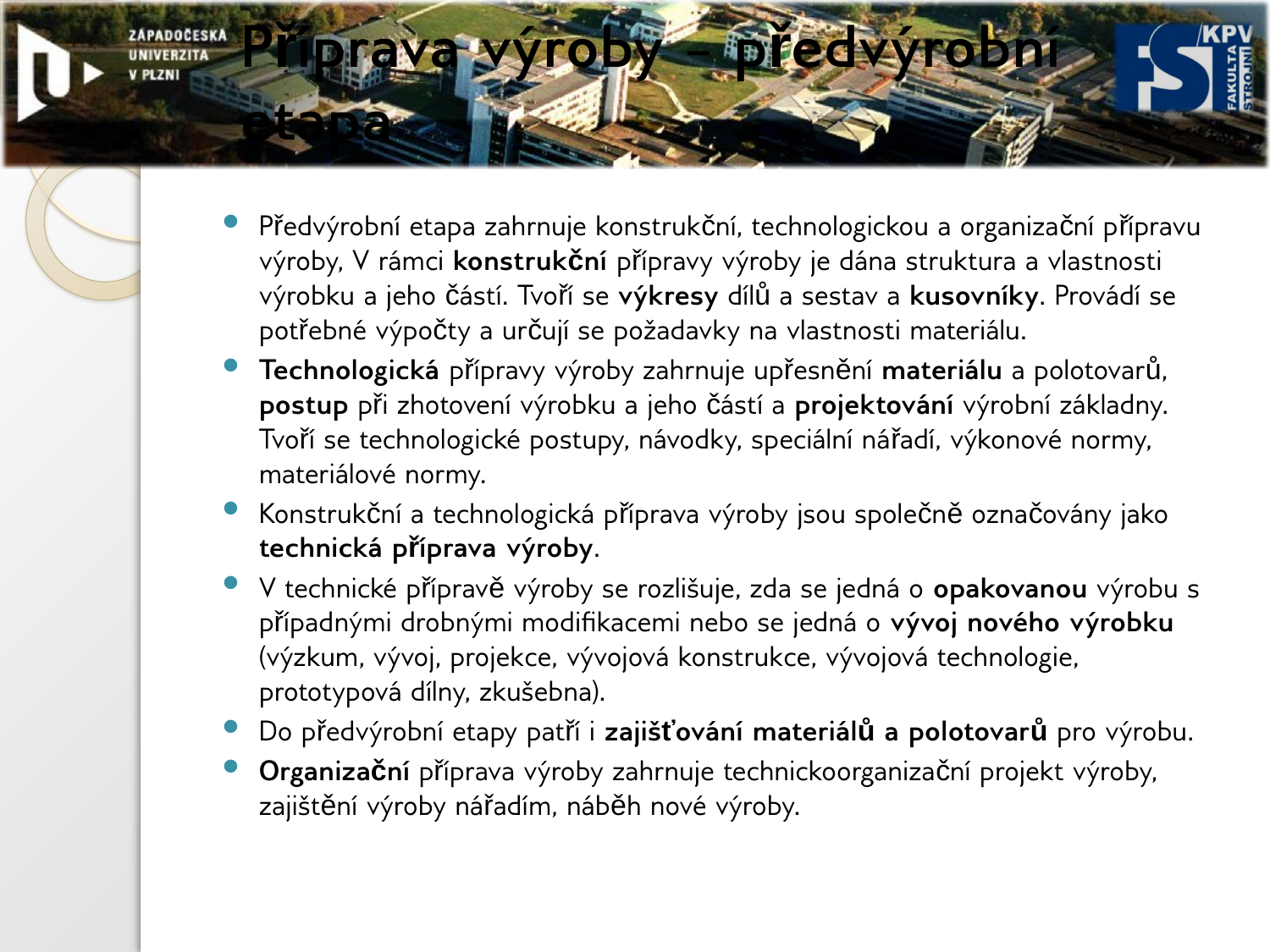

# Příprava výroby – předvýrobní etapa
Předvýrobní etapa zahrnuje konstrukční, technologickou a organizační přípravu výroby, V rámci konstrukční přípravy výroby je dána struktura a vlastnosti výrobku a jeho částí. Tvoří se výkresy dílů a sestav a kusovníky. Provádí se potřebné výpočty a určují se požadavky na vlastnosti materiálu.
Technologická přípravy výroby zahrnuje upřesnění materiálu a polotovarů, postup při zhotovení výrobku a jeho částí a projektování výrobní základny. Tvoří se technologické postupy, návodky, speciální nářadí, výkonové normy, materiálové normy.
Konstrukční a technologická příprava výroby jsou společně označovány jako technická příprava výroby.
V technické přípravě výroby se rozlišuje, zda se jedná o opakovanou výrobu s případnými drobnými modifikacemi nebo se jedná o vývoj nového výrobku (výzkum, vývoj, projekce, vývojová konstrukce, vývojová technologie, prototypová dílny, zkušebna).
Do předvýrobní etapy patří i zajišťování materiálů a polotovarů pro výrobu.
Organizační příprava výroby zahrnuje technickoorganizační projekt výroby, zajištění výroby nářadím, náběh nové výroby.